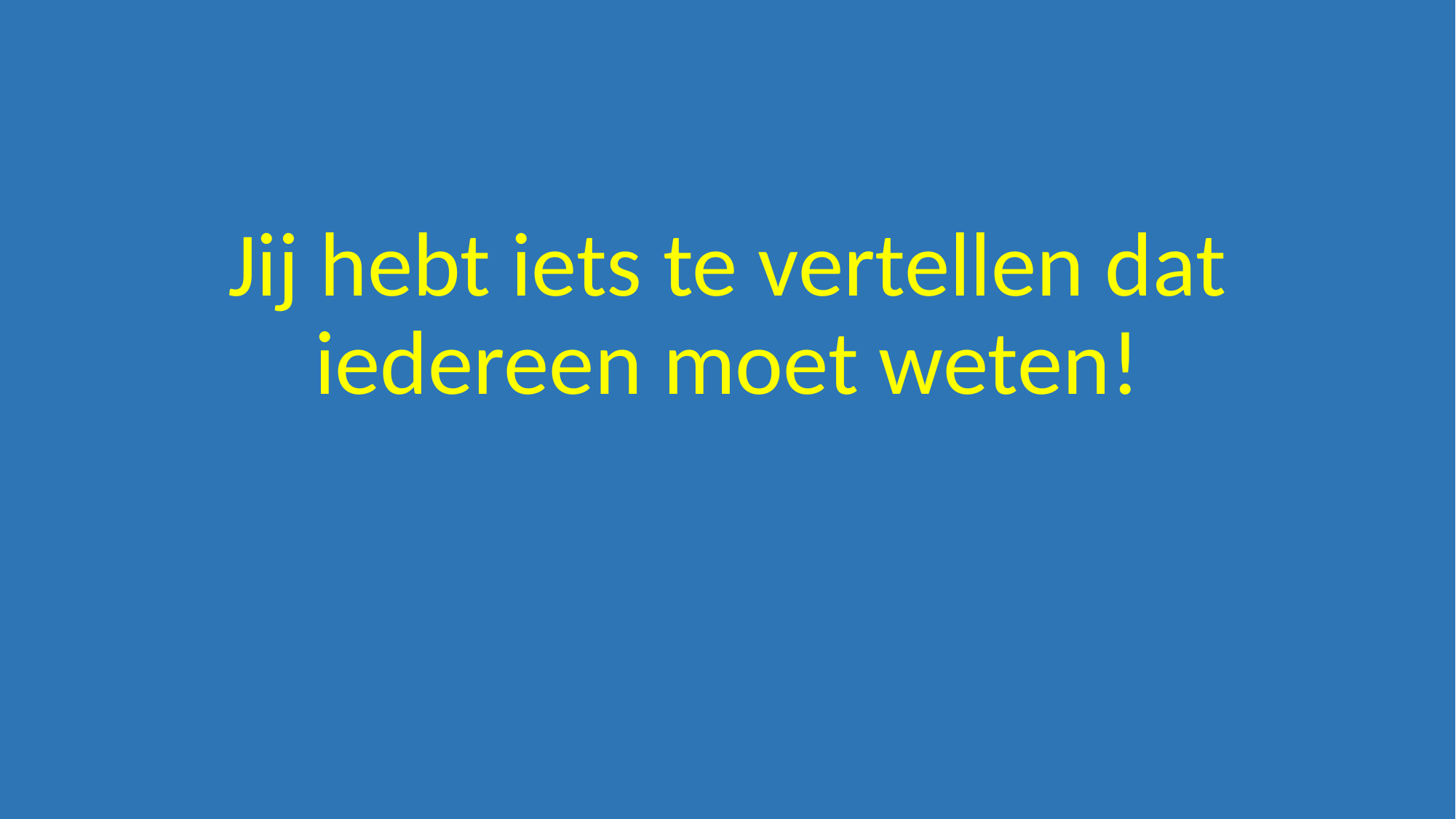

# Jij hebt iets te vertellen dat iedereen moet weten!